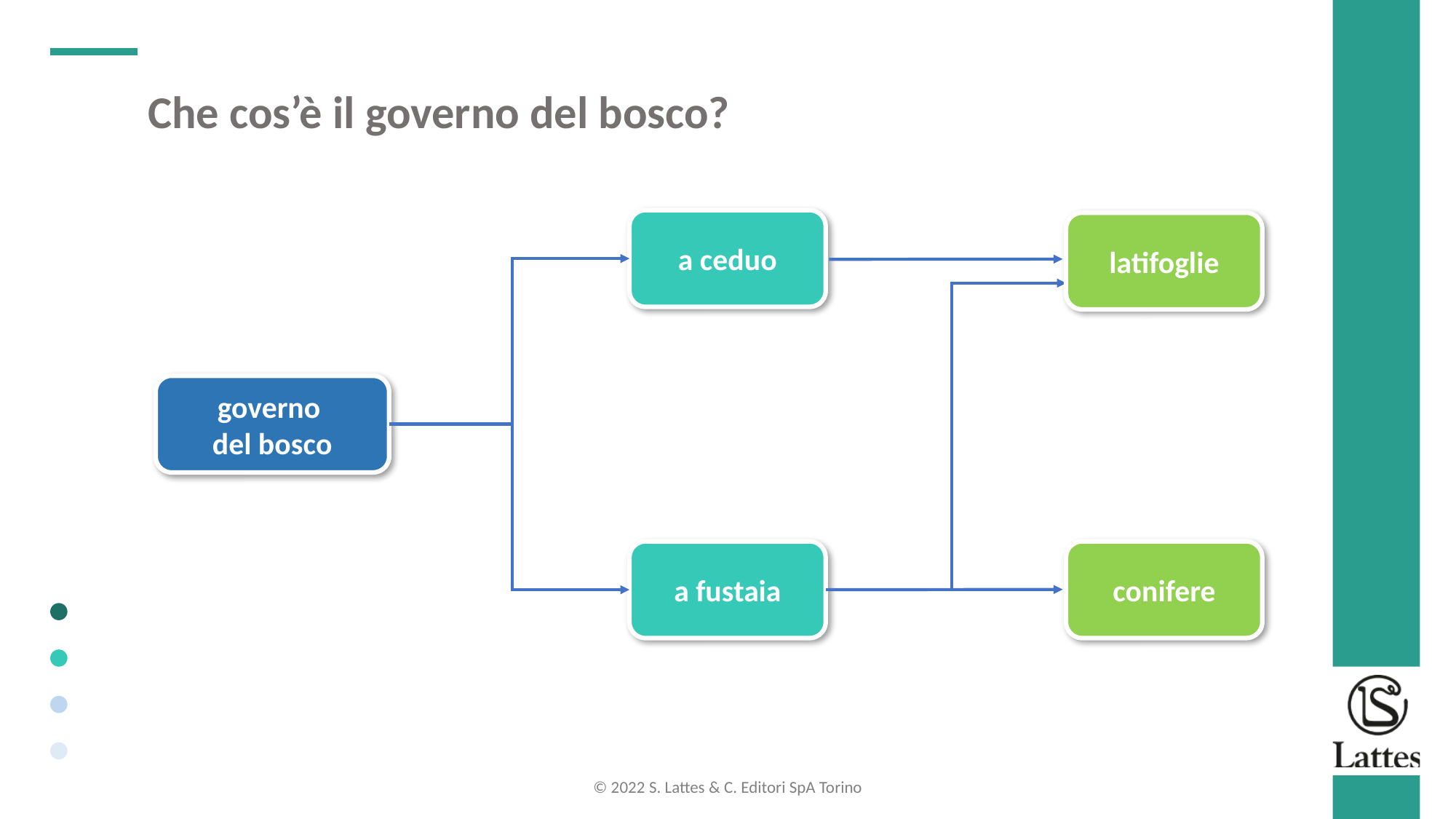

Che cos’è il governo del bosco?
a ceduo
latifoglie
governo
del bosco
a fustaia
conifere